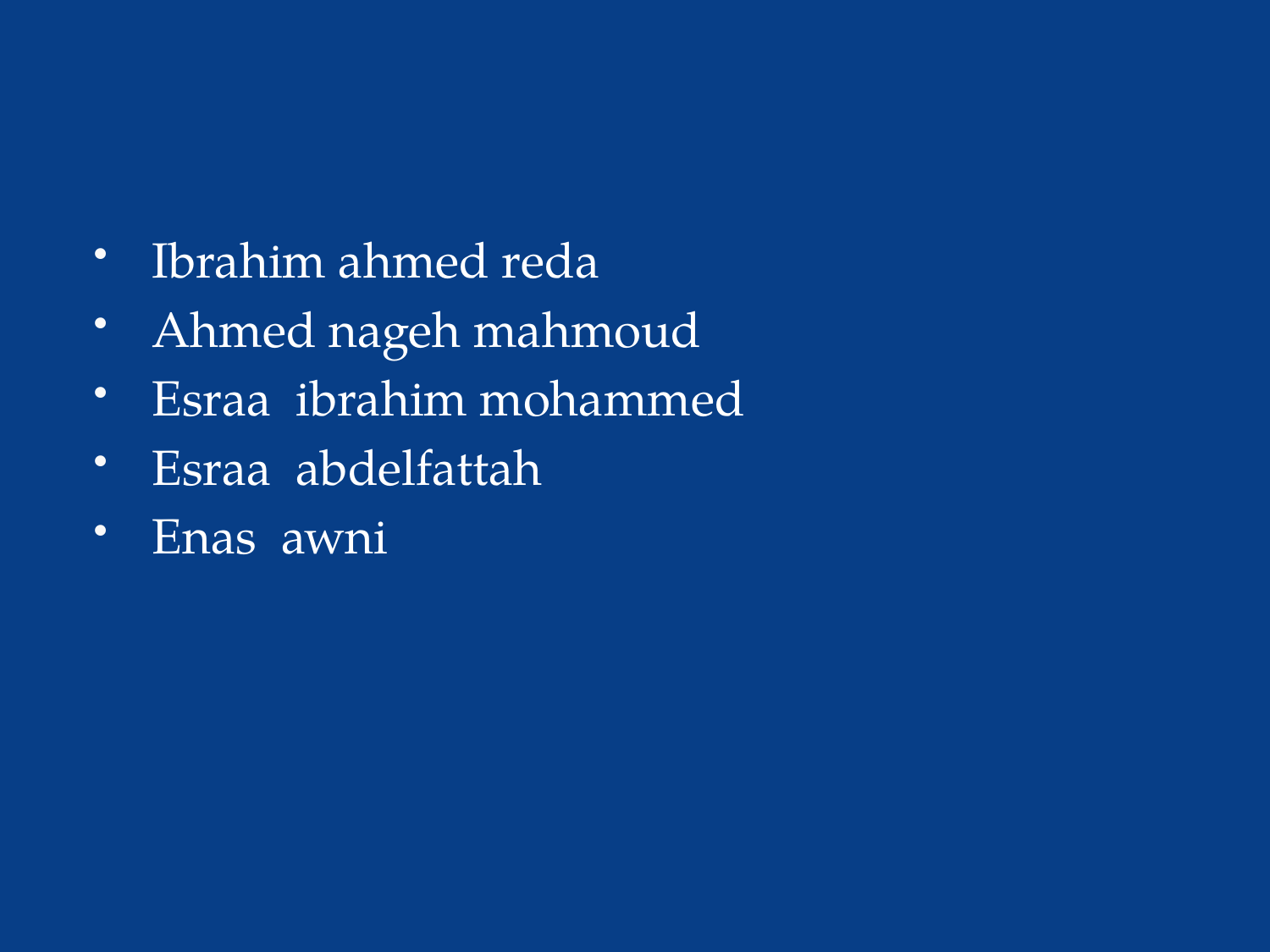

#
Ibrahim ahmed reda
Ahmed nageh mahmoud
Esraa  ibrahim mohammed
Esraa  abdelfattah
Enas  awni